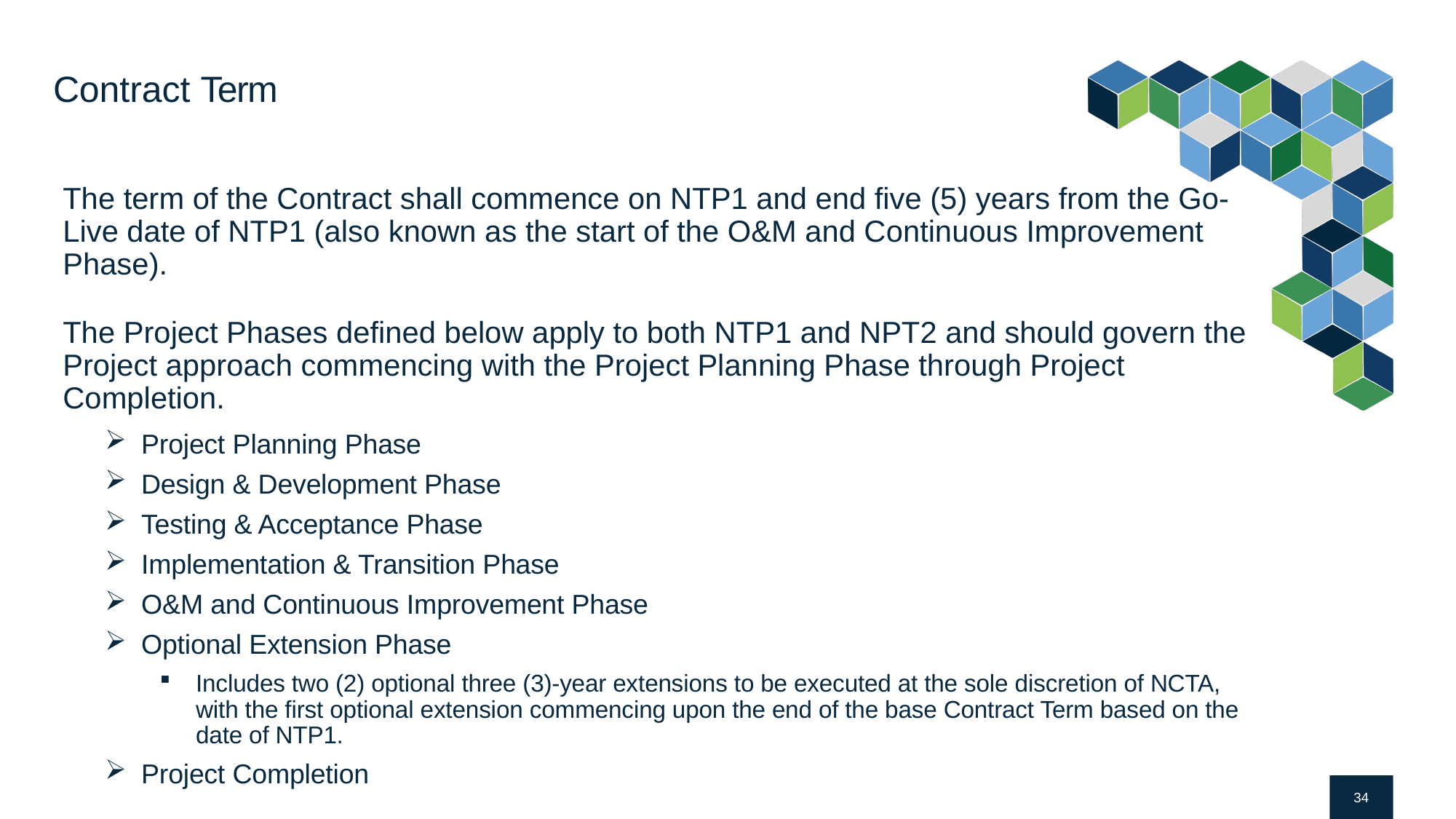

# Contract Term
The term of the Contract shall commence on NTP1 and end five (5) years from the Go-Live date of NTP1 (also known as the start of the O&M and Continuous Improvement Phase).

The Project Phases defined below apply to both NTP1 and NPT2 and should govern the Project approach commencing with the Project Planning Phase through Project Completion.
Project Planning Phase
Design & Development Phase
Testing & Acceptance Phase
Implementation & Transition Phase
O&M and Continuous Improvement Phase
Optional Extension Phase
Includes two (2) optional three (3)-year extensions to be executed at the sole discretion of NCTA, with the first optional extension commencing upon the end of the base Contract Term based on the date of NTP1.
Project Completion
34